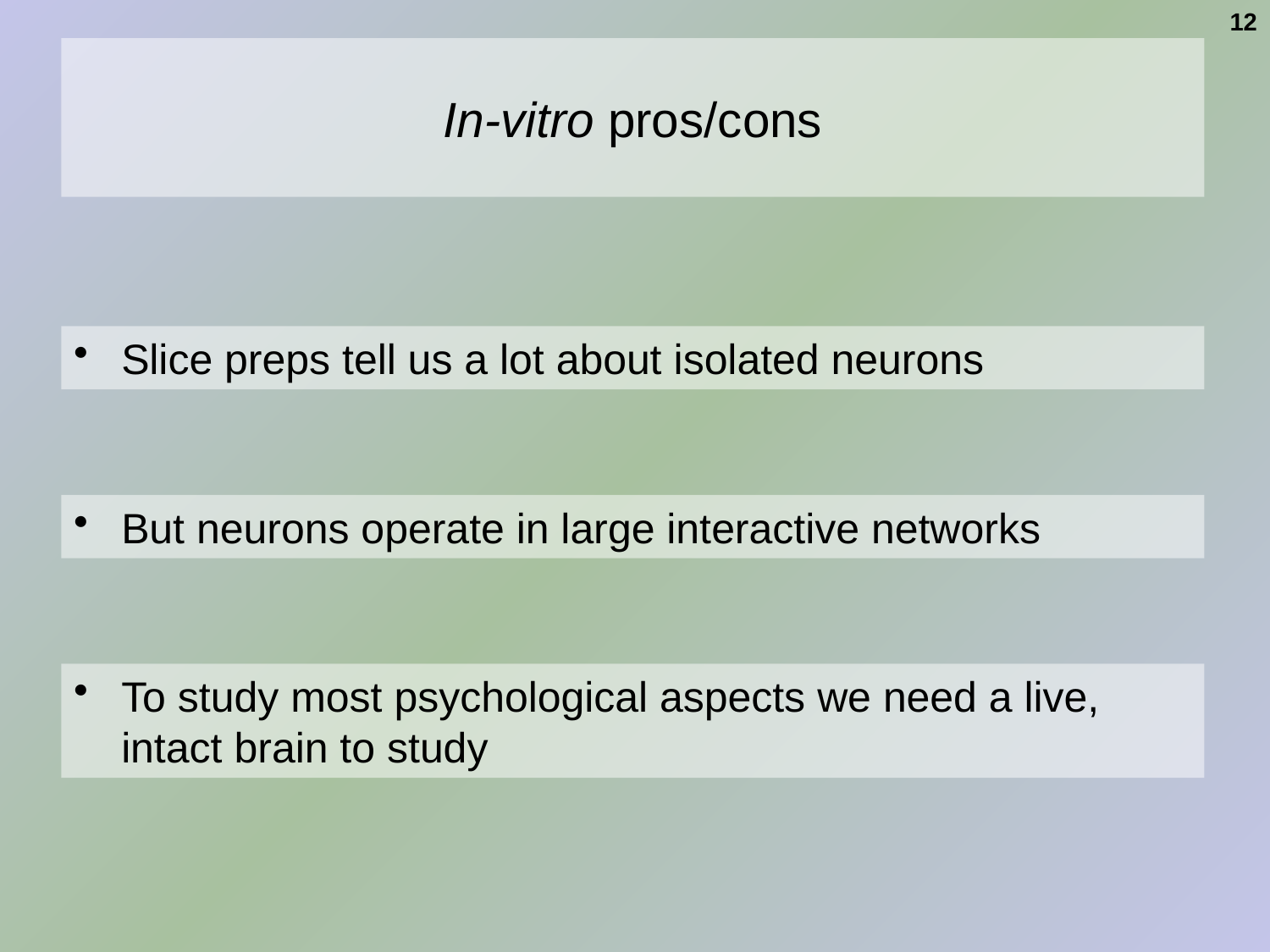

12
# In-vitro pros/cons
Slice preps tell us a lot about isolated neurons
But neurons operate in large interactive networks
To study most psychological aspects we need a live, intact brain to study